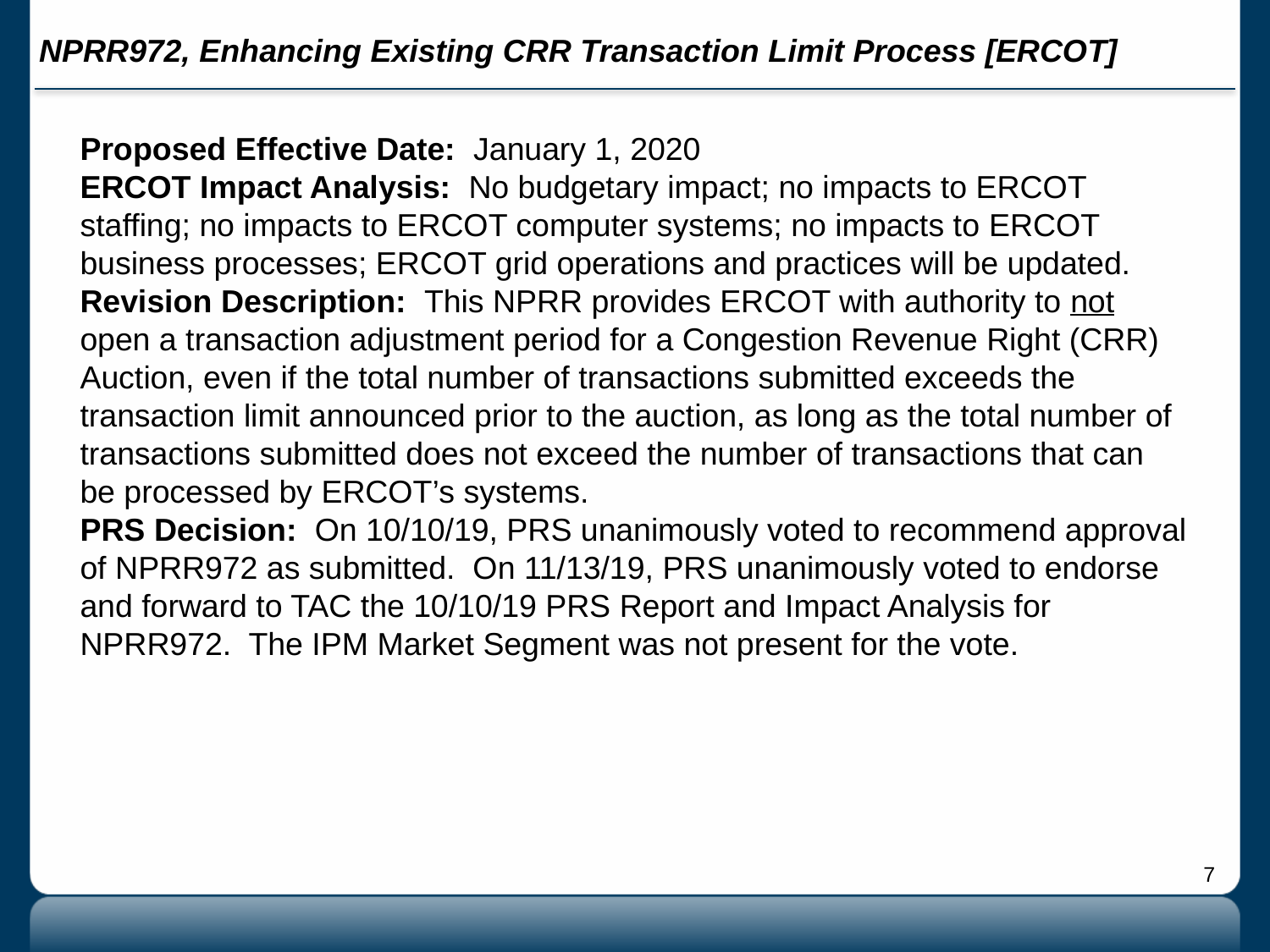

# NPRR972, Enhancing Existing CRR Transaction Limit Process [ERCOT]
Proposed Effective Date:  January 1, 2020
ERCOT Impact Analysis:  No budgetary impact; no impacts to ERCOT staffing; no impacts to ERCOT computer systems; no impacts to ERCOT business processes; ERCOT grid operations and practices will be updated.
Revision Description:  This NPRR provides ERCOT with authority to not open a transaction adjustment period for a Congestion Revenue Right (CRR) Auction, even if the total number of transactions submitted exceeds the transaction limit announced prior to the auction, as long as the total number of transactions submitted does not exceed the number of transactions that can be processed by ERCOT’s systems.
PRS Decision:  On 10/10/19, PRS unanimously voted to recommend approval of NPRR972 as submitted.  On 11/13/19, PRS unanimously voted to endorse and forward to TAC the 10/10/19 PRS Report and Impact Analysis for NPRR972.  The IPM Market Segment was not present for the vote.